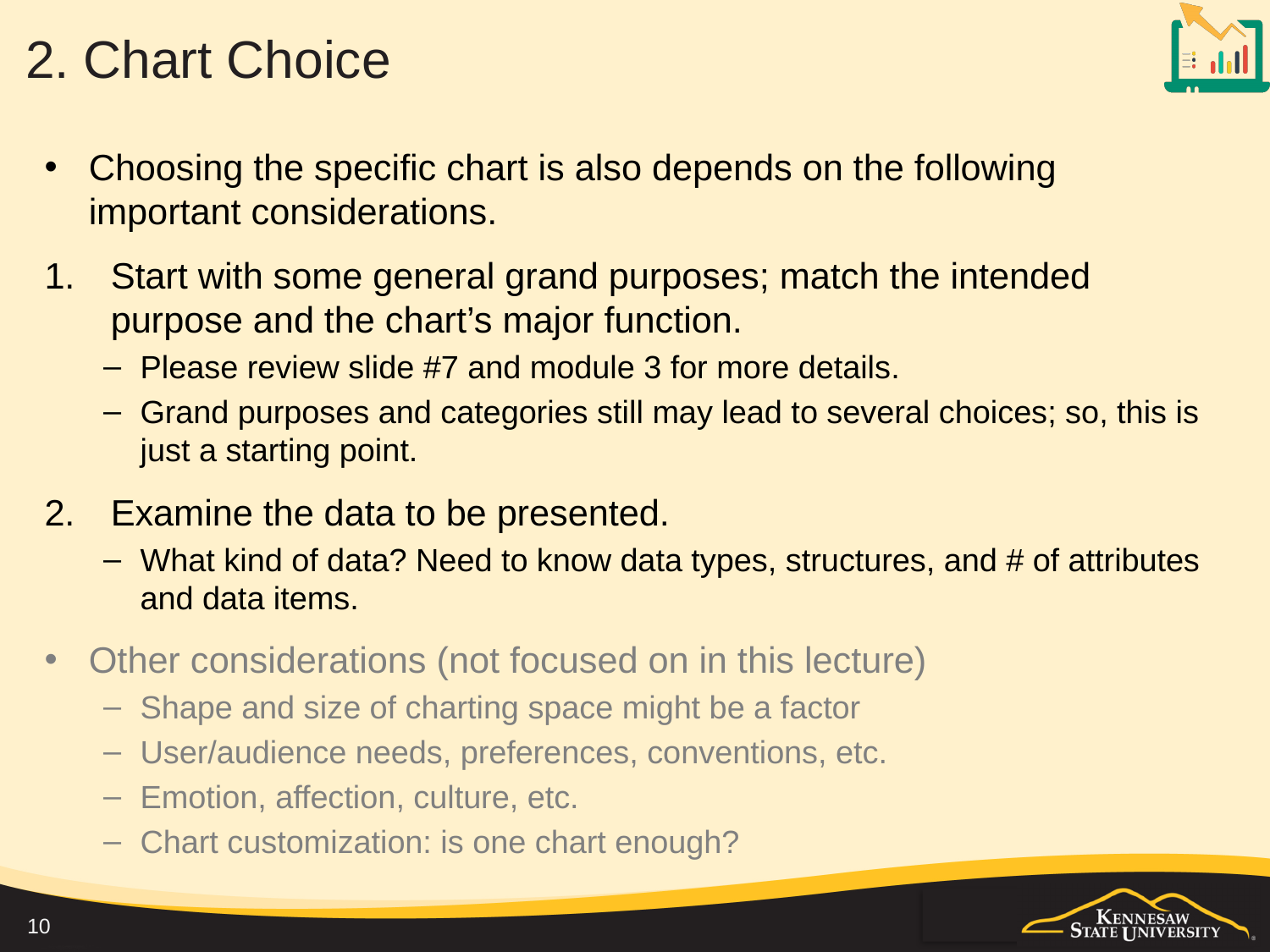

# 2. Chart Choice
Choosing the specific chart is also depends on the following important considerations.
Start with some general grand purposes; match the intended purpose and the chart’s major function.
Please review slide #7 and module 3 for more details.
Grand purposes and categories still may lead to several choices; so, this is just a starting point.
Examine the data to be presented.
What kind of data? Need to know data types, structures, and # of attributes and data items.
Other considerations (not focused on in this lecture)
Shape and size of charting space might be a factor
User/audience needs, preferences, conventions, etc.
Emotion, affection, culture, etc.
Chart customization: is one chart enough?
10